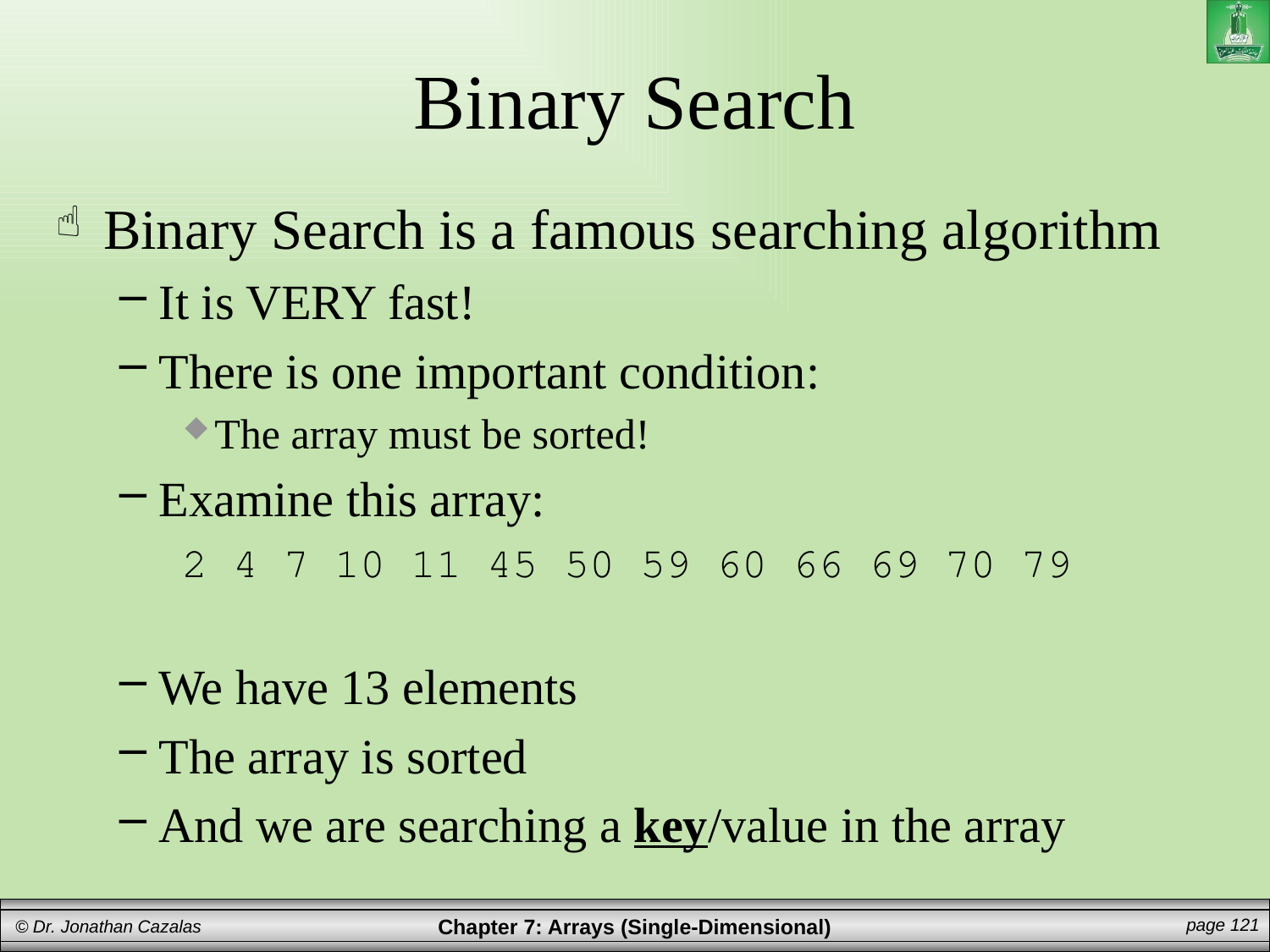

# Binary Search
Binary Search is a famous searching algorithm
It is VERY fast!
There is one important condition:
The array must be sorted!
Examine this array:
2 4 7 10 11 45 50 59 60 66 69 70 79

We have 13 elements
The array is sorted
And we are searching a key/value in the array